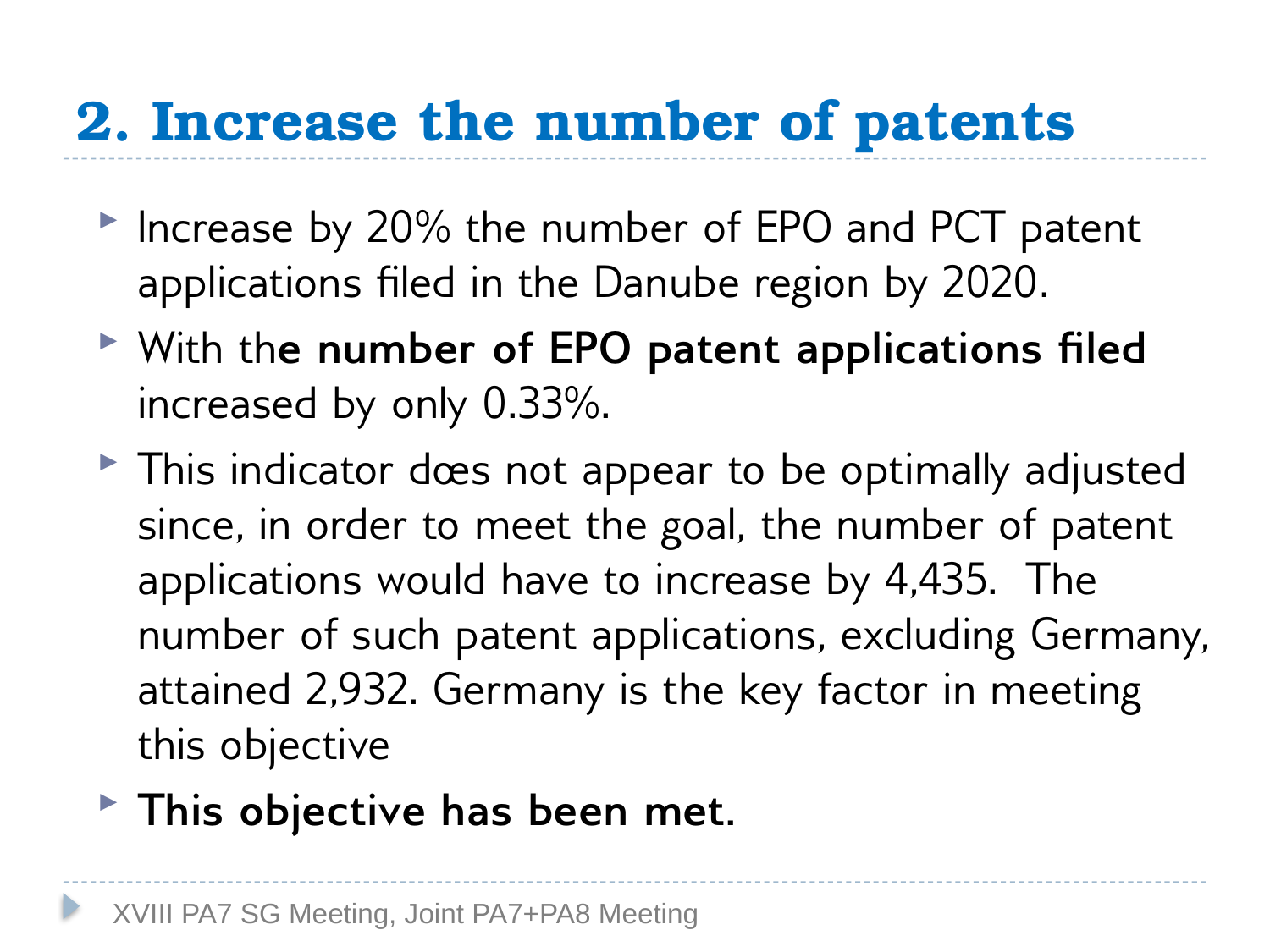

2. Increase the number of patents

Increase by 20% the number of EPO and PCT patent applications filed in the Danube region by 2020.
With the number of EPO patent applications filed increased by only 0.33%.
This indicator does not appear to be optimally adjusted since, in order to meet the goal, the number of patent applications would have to increase by 4,435.  The number of such patent applications, excluding Germany, attained 2,932. Germany is the key factor in meeting this objective
This objective has been met.

XVIII PA7 SG Meeting, Joint PA7+PA8 Meeting